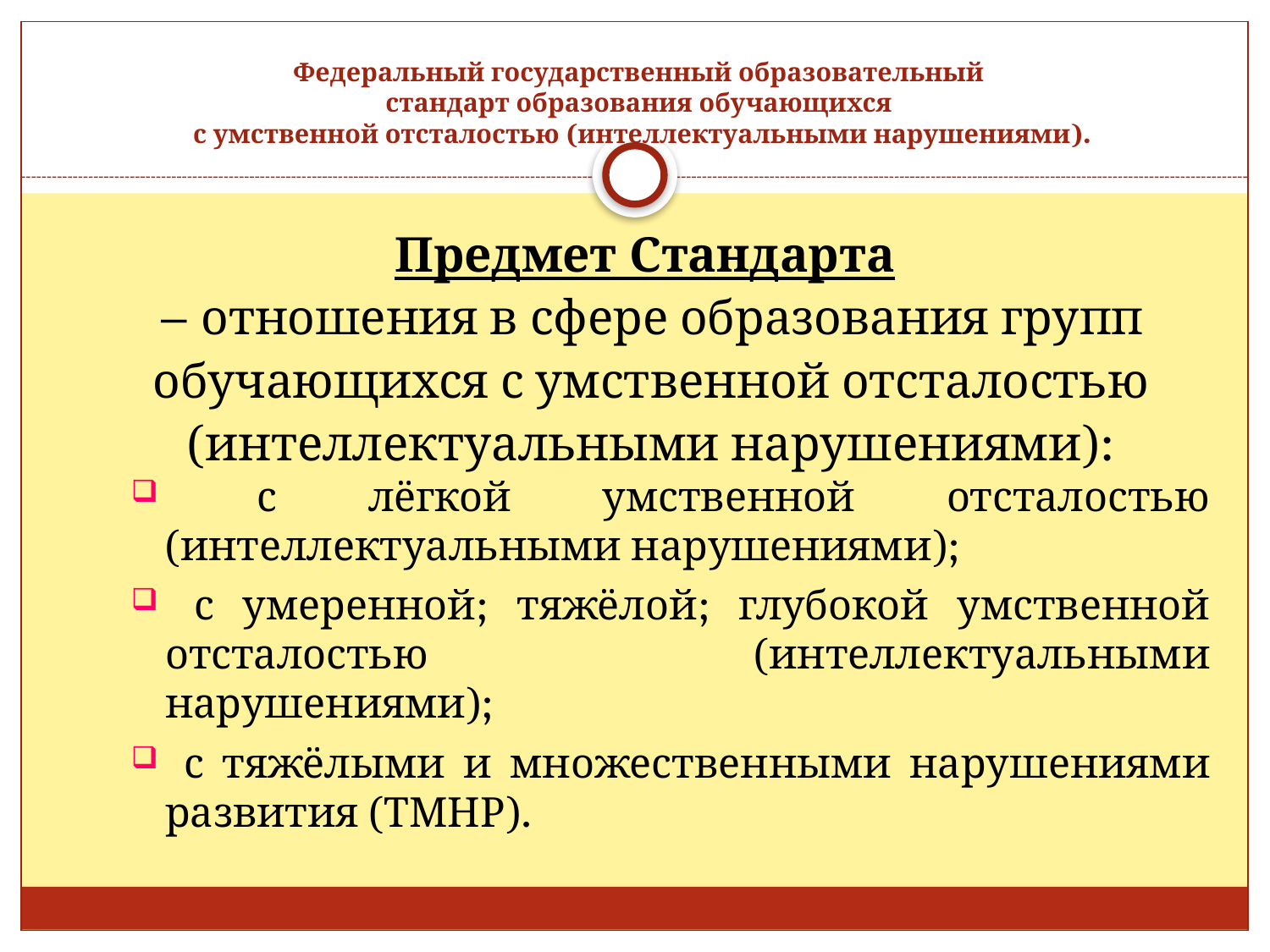

# Федеральный государственный образовательный стандарт образования обучающихся с умственной отсталостью (интеллектуальными нарушениями).
Предмет Стандарта
– отношения в сфере образования групп обучающихся с умственной отсталостью (интеллектуальными нарушениями):
 с лёгкой умственной отсталостью (интеллектуальными нарушениями);
 с умеренной; тяжёлой; глубокой умственной отсталостью (интеллектуальными нарушениями);
 с тяжёлыми и множественными нарушениями развития (ТМНР).